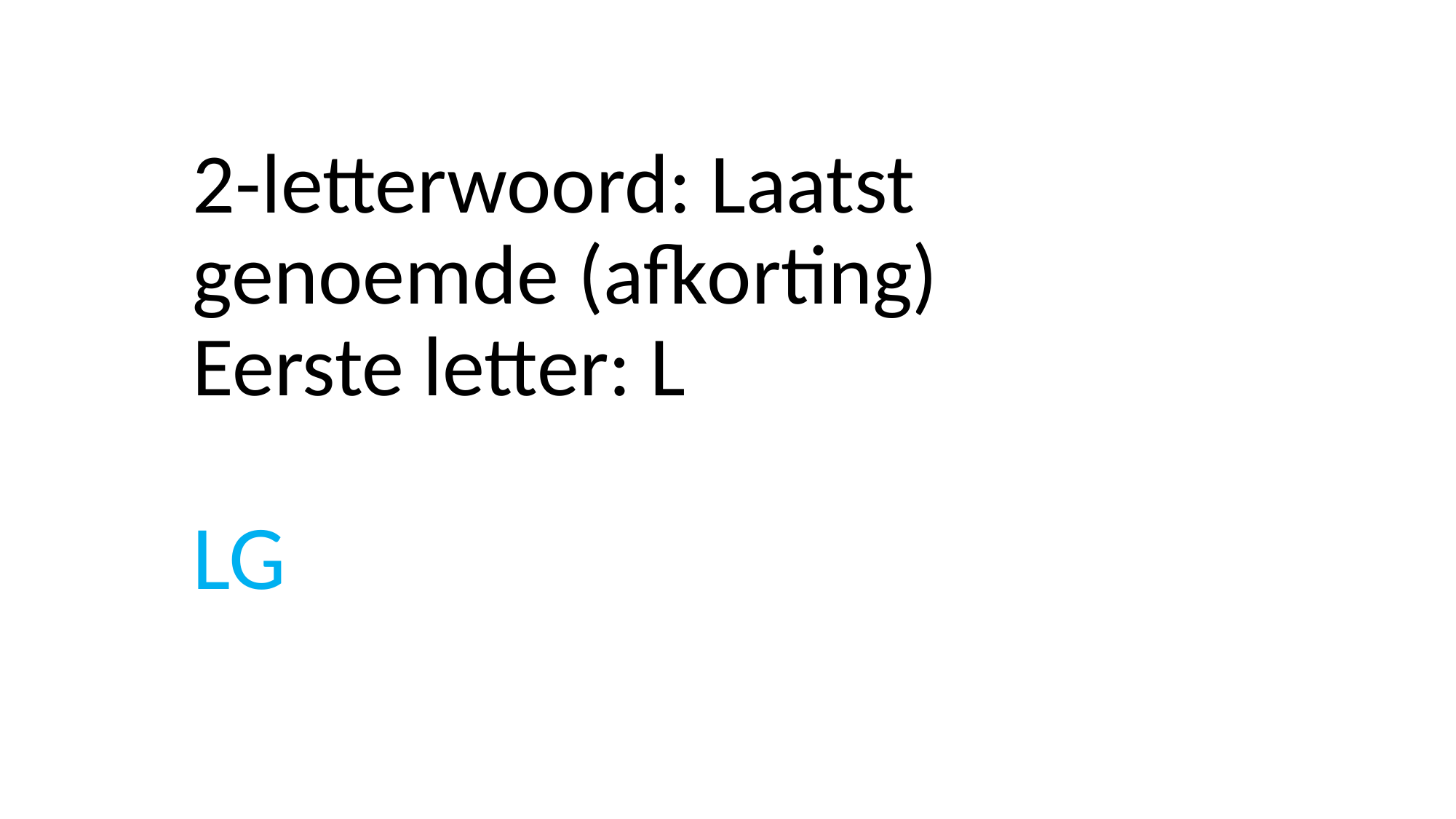

# 2-letterwoord: Laatst genoemde (afkorting) Eerste letter: L
LG